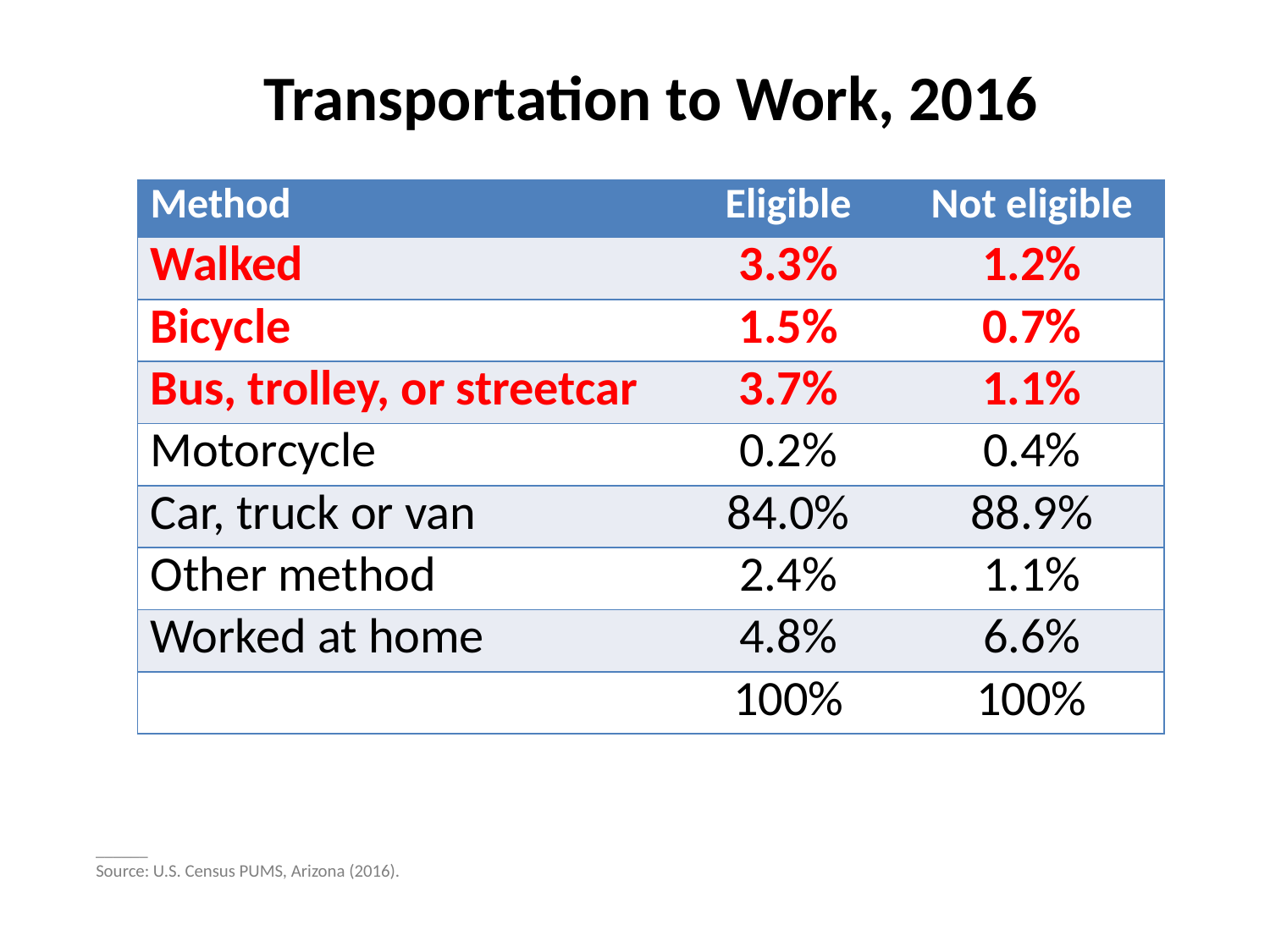

# Transportation to Work, 2016
| Method | Eligible | Not eligible |
| --- | --- | --- |
| Walked | 3.3% | 1.2% |
| Bicycle | 1.5% | 0.7% |
| Bus, trolley, or streetcar | 3.7% | 1.1% |
| Motorcycle | 0.2% | 0.4% |
| Car, truck or van | 84.0% | 88.9% |
| Other method | 2.4% | 1.1% |
| Worked at home | 4.8% | 6.6% |
|  | 100% | 100% |
______
Source: U.S. Census PUMS, Arizona (2016).